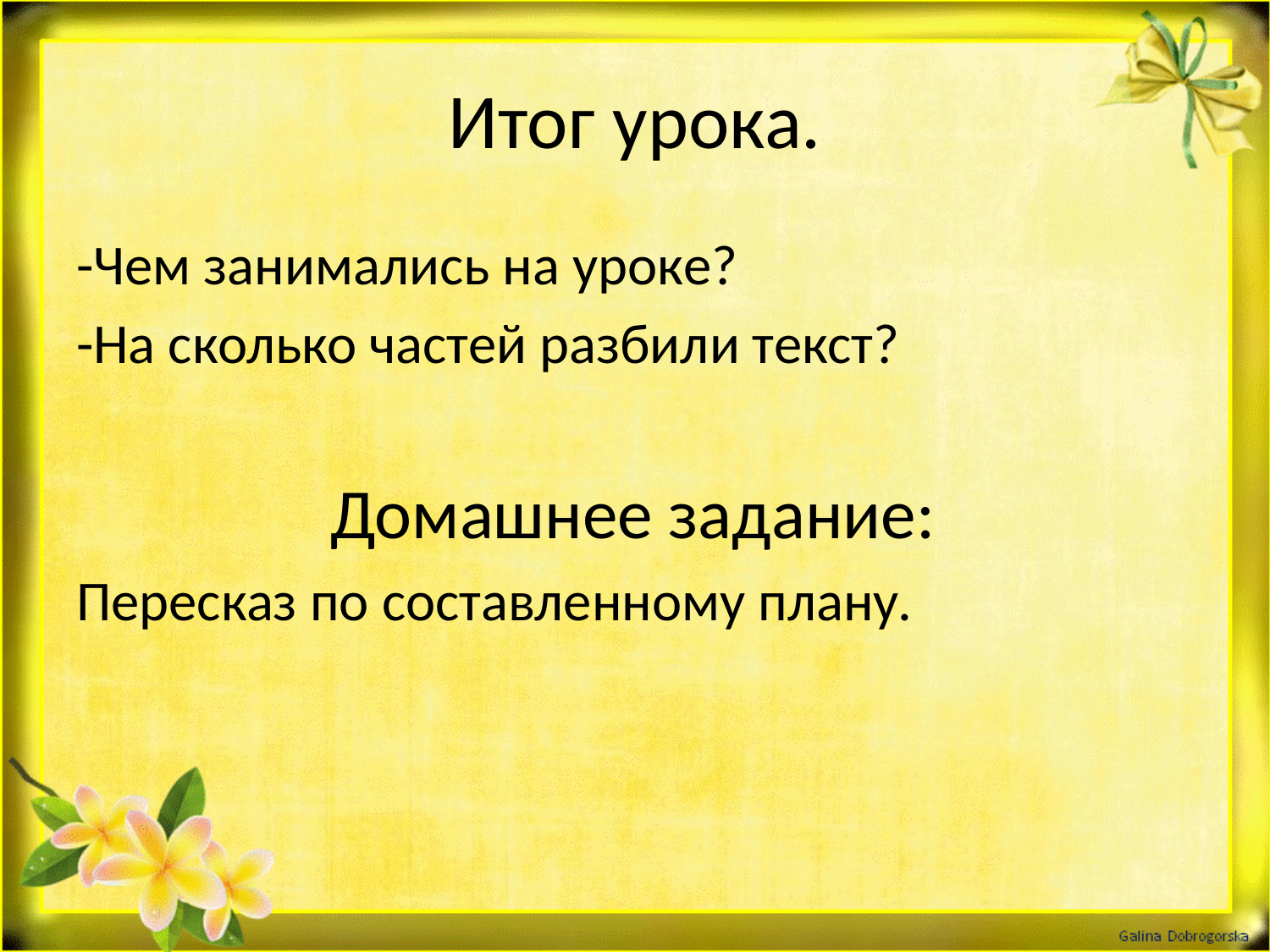

# Итог урока.
-Чем занимались на уроке?
-На сколько частей разбили текст?

                    Домашнее задание:
Пересказ по составленному плану.